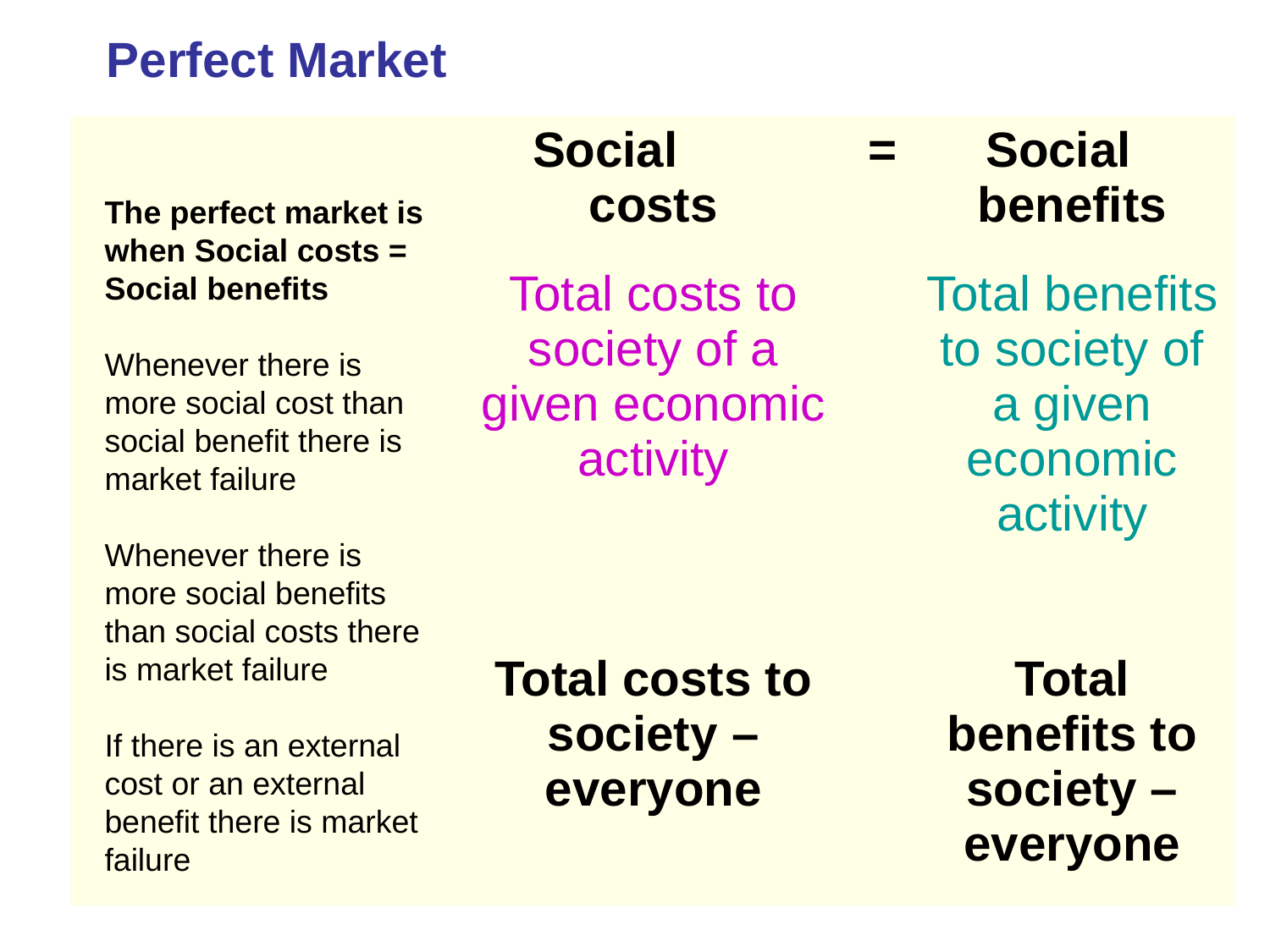

Perfect Market
|  |  | Social costs | = | Social benefits |
| --- | --- | --- | --- | --- |
|  |  | Total costs to society of a given economic activity |  | Total benefits to society of a given economic activity |
|  |  | Total costs to society – everyone |  | Total benefits to society –everyone |
The perfect market is when Social costs = Social benefits

Whenever there is more social cost than social benefit there is market failure

Whenever there is more social benefits than social costs there is market failure

If there is an external cost or an external benefit there is market failure